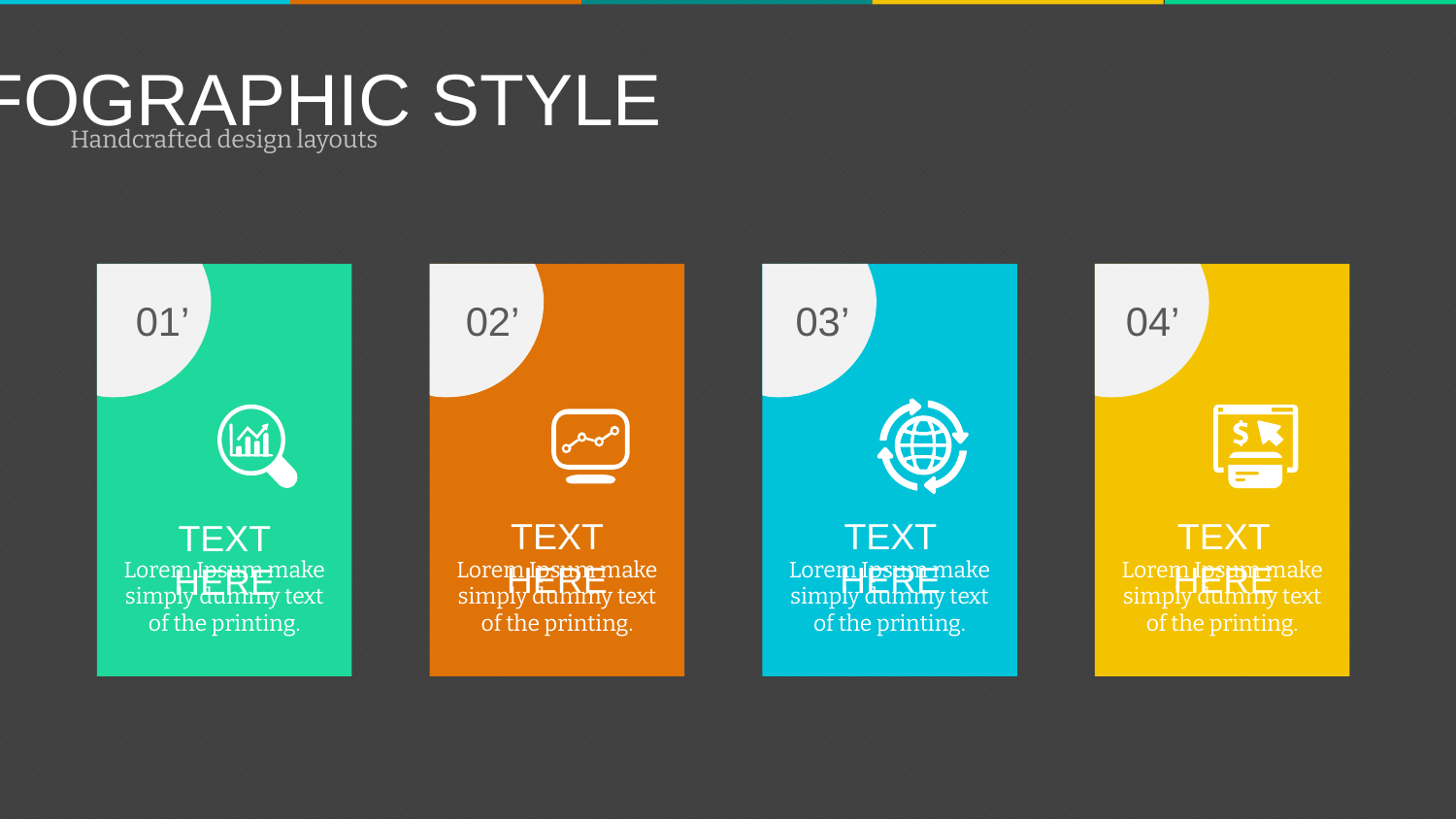

INFOGRAPHIC STYLE
Handcrafted design layouts

01’
02’
03’
04’

TEXT HERE
TEXT HERE
TEXT HERE
TEXT HERE
Lorem Ipsum make simply dummy text of the printing.
Lorem Ipsum make simply dummy text of the printing.
Lorem Ipsum make simply dummy text of the printing.
Lorem Ipsum make simply dummy text of the printing.